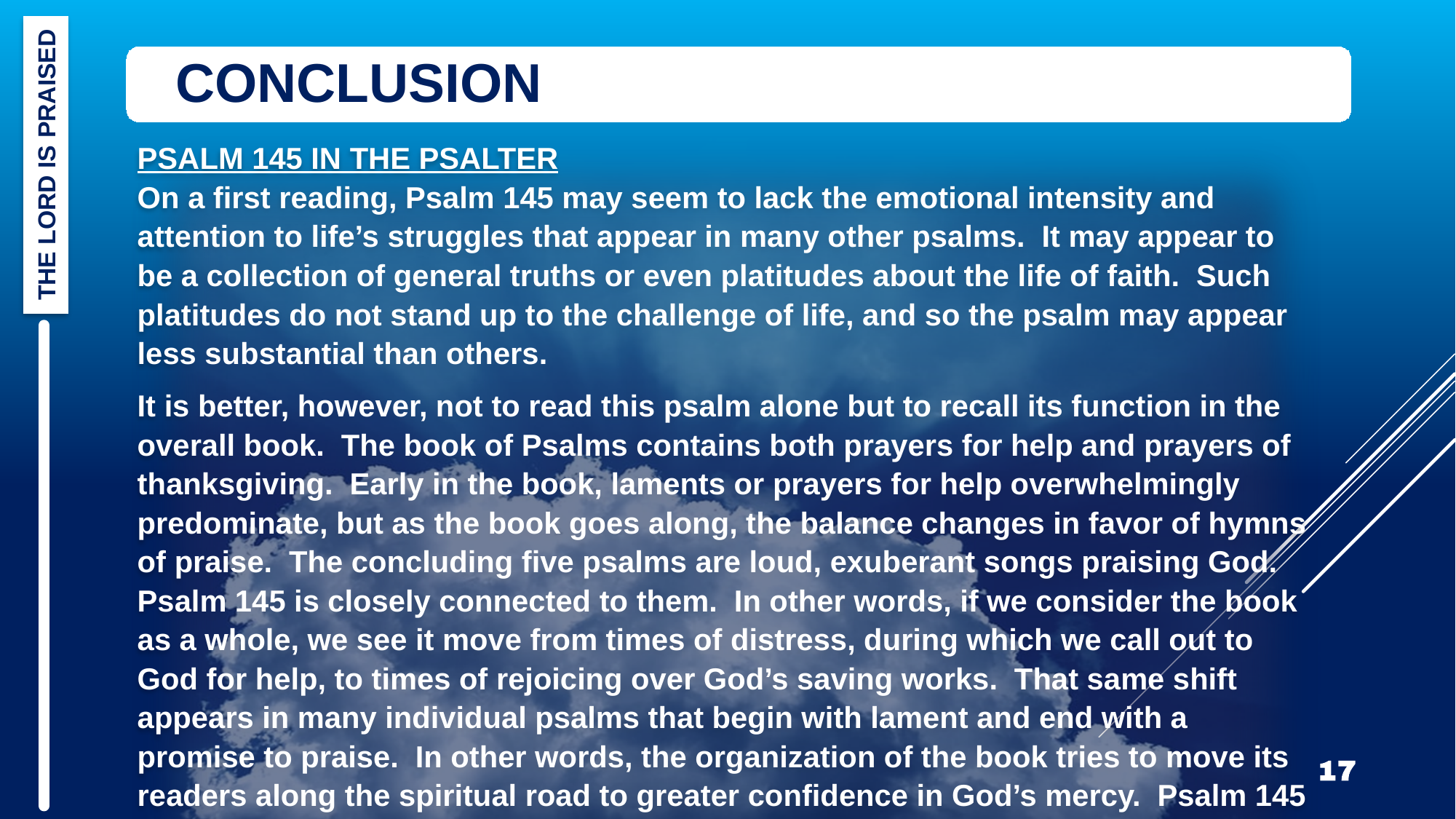

Conclusion
Psalm 145 in the Psalter
On a first reading, Psalm 145 may seem to lack the emotional intensity and attention to life’s struggles that appear in many other psalms.  It may appear to be a collection of general truths or even platitudes about the life of faith.  Such platitudes do not stand up to the challenge of life, and so the psalm may appear less substantial than others.

It is better, however, not to read this psalm alone but to recall its function in the overall book.  The book of Psalms contains both prayers for help and prayers of thanksgiving.  Early in the book, laments or prayers for help overwhelmingly predominate, but as the book goes along, the balance changes in favor of hymns of praise.  The concluding five psalms are loud, exuberant songs praising God.  Psalm 145 is closely connected to them.  In other words, if we consider the book as a whole, we see it move from times of distress, during which we call out to God for help, to times of rejoicing over God’s saving works.  That same shift appears in many individual psalms that begin with lament and end with a promise to praise.  In other words, the organization of the book tries to move its read­ers along the spiritual road to greater confidence in God’s mercy.  Psalm 145 marks the conclusion of that movement.  When understood this way, Psalm 145 is much more than a bundle of clichés.
The Lord Is Praised
17